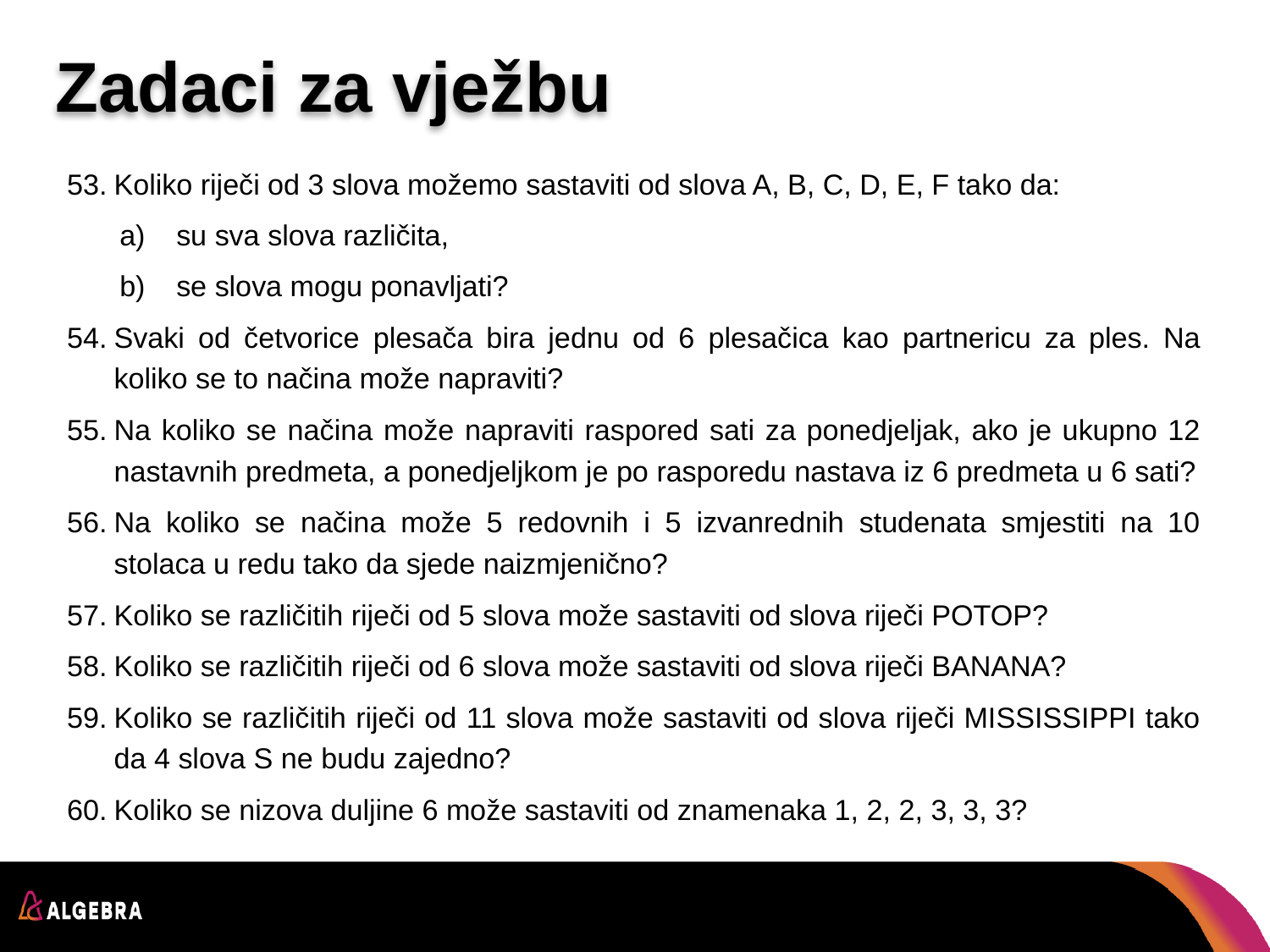

# Zadaci za vježbu
Koliko riječi od 3 slova možemo sastaviti od slova A, B, C, D, E, F tako da:
su sva slova različita,
se slova mogu ponavljati?
Svaki od četvorice plesača bira jednu od 6 plesačica kao partnericu za ples. Na koliko se to načina može napraviti?
Na koliko se načina može napraviti raspored sati za ponedjeljak, ako je ukupno 12 nastavnih predmeta, a ponedjeljkom je po rasporedu nastava iz 6 predmeta u 6 sati?
Na koliko se načina može 5 redovnih i 5 izvanrednih studenata smjestiti na 10 stolaca u redu tako da sjede naizmjenično?
Koliko se različitih riječi od 5 slova može sastaviti od slova riječi POTOP?
Koliko se različitih riječi od 6 slova može sastaviti od slova riječi BANANA?
Koliko se različitih riječi od 11 slova može sastaviti od slova riječi MISSISSIPPI tako da 4 slova S ne budu zajedno?
Koliko se nizova duljine 6 može sastaviti od znamenaka 1, 2, 2, 3, 3, 3?